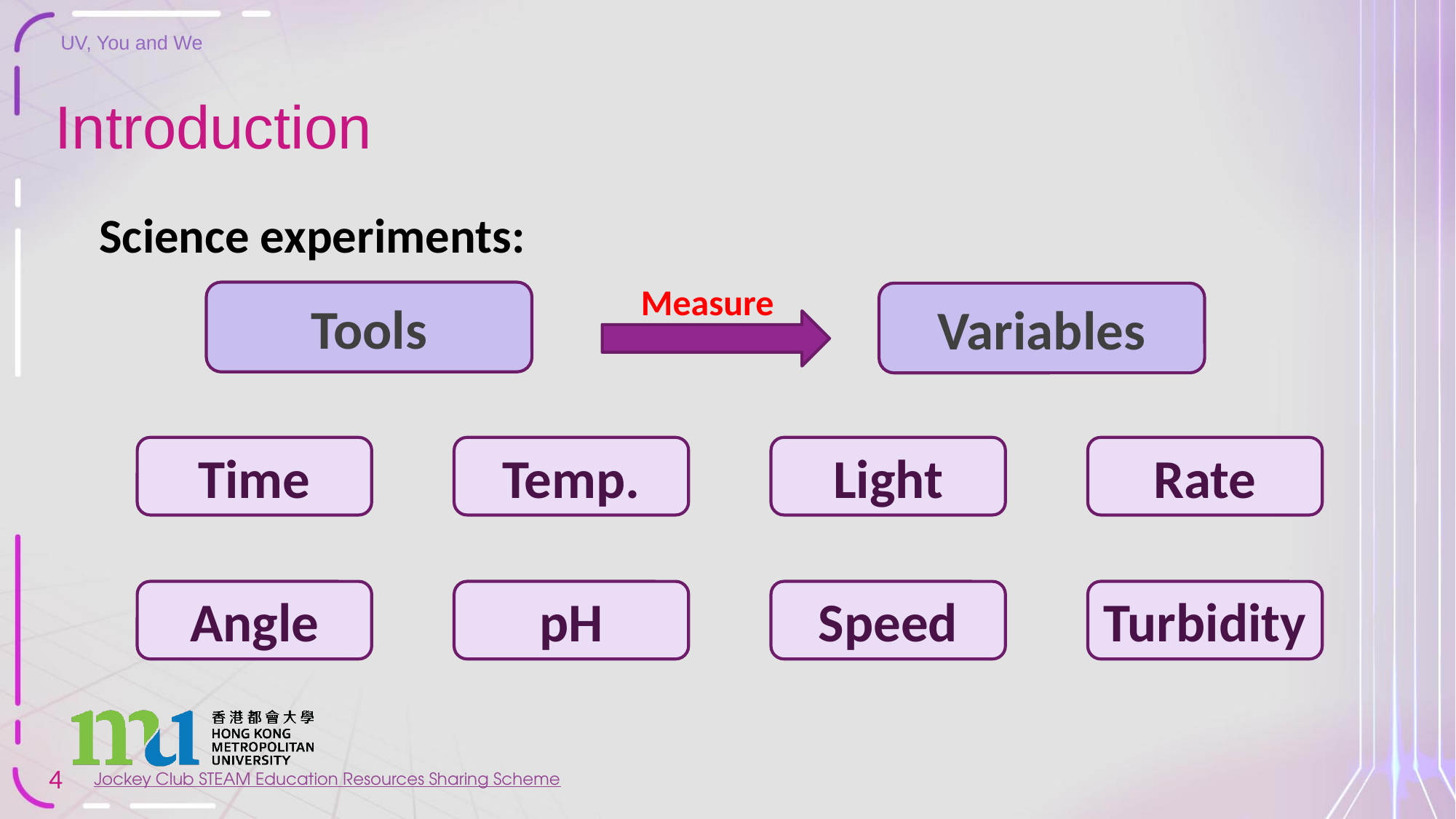

# Introduction
Science experiments:

Measure
Tools
Variables

Time
Temp.
Light
Rate
Angle
pH
Speed
Turbidity